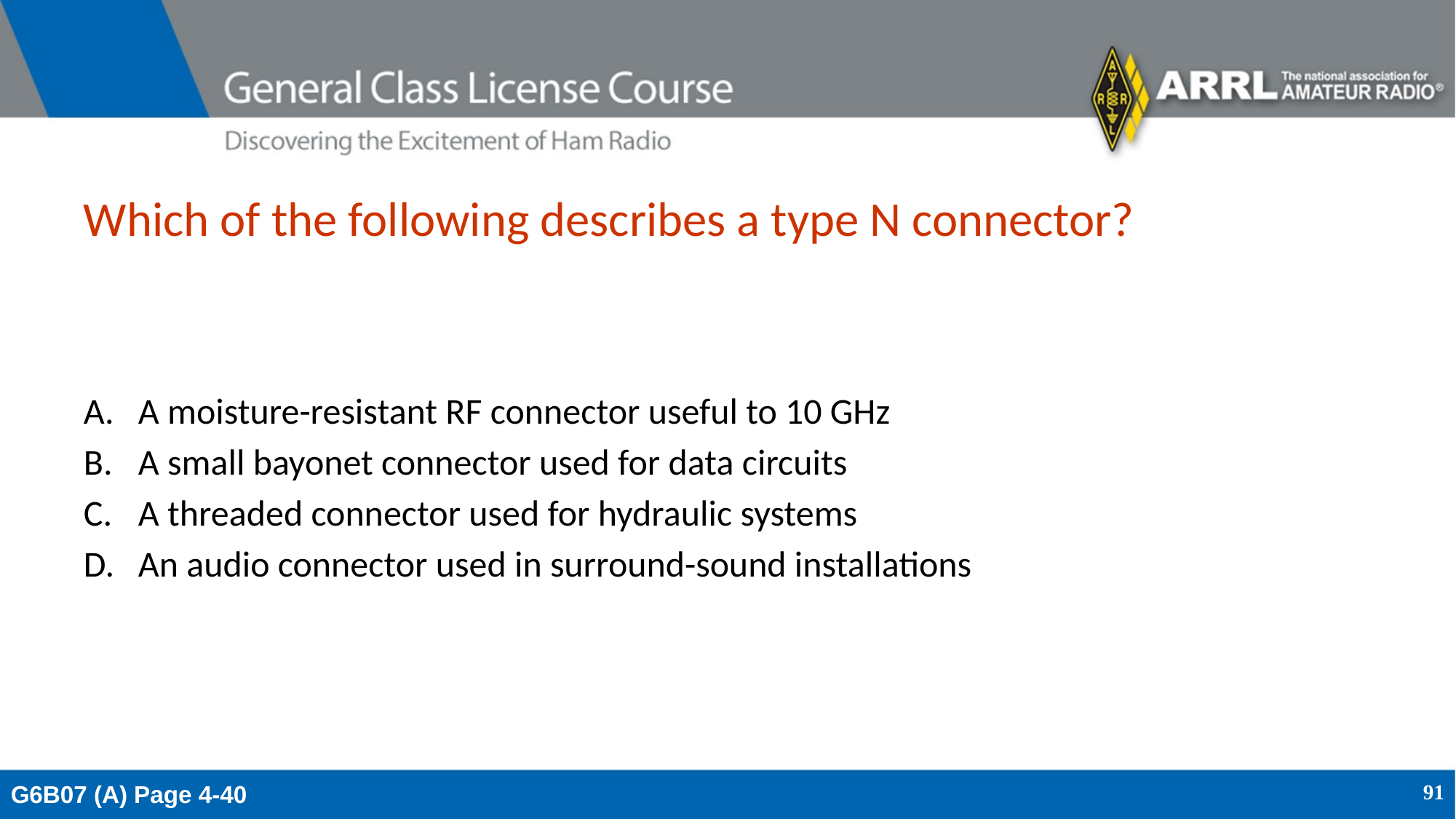

# Which of the following describes a type N connector?
A moisture-resistant RF connector useful to 10 GHz
A small bayonet connector used for data circuits
A threaded connector used for hydraulic systems
An audio connector used in surround-sound installations
G6B07 (A) Page 4-40
91